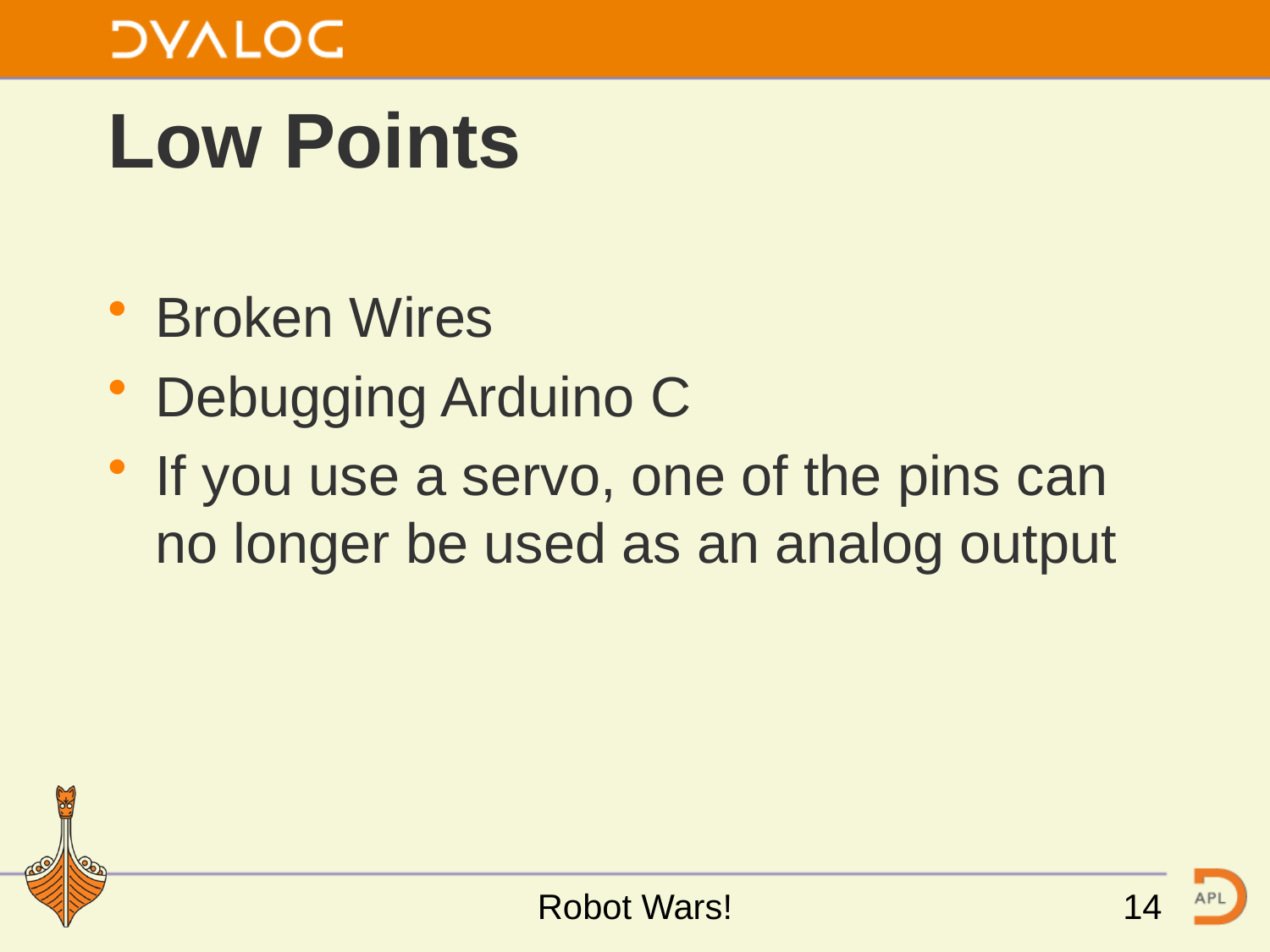

# Low Points
Broken Wires
Debugging Arduino C
If you use a servo, one of the pins can no longer be used as an analog output
Robot Wars!
14